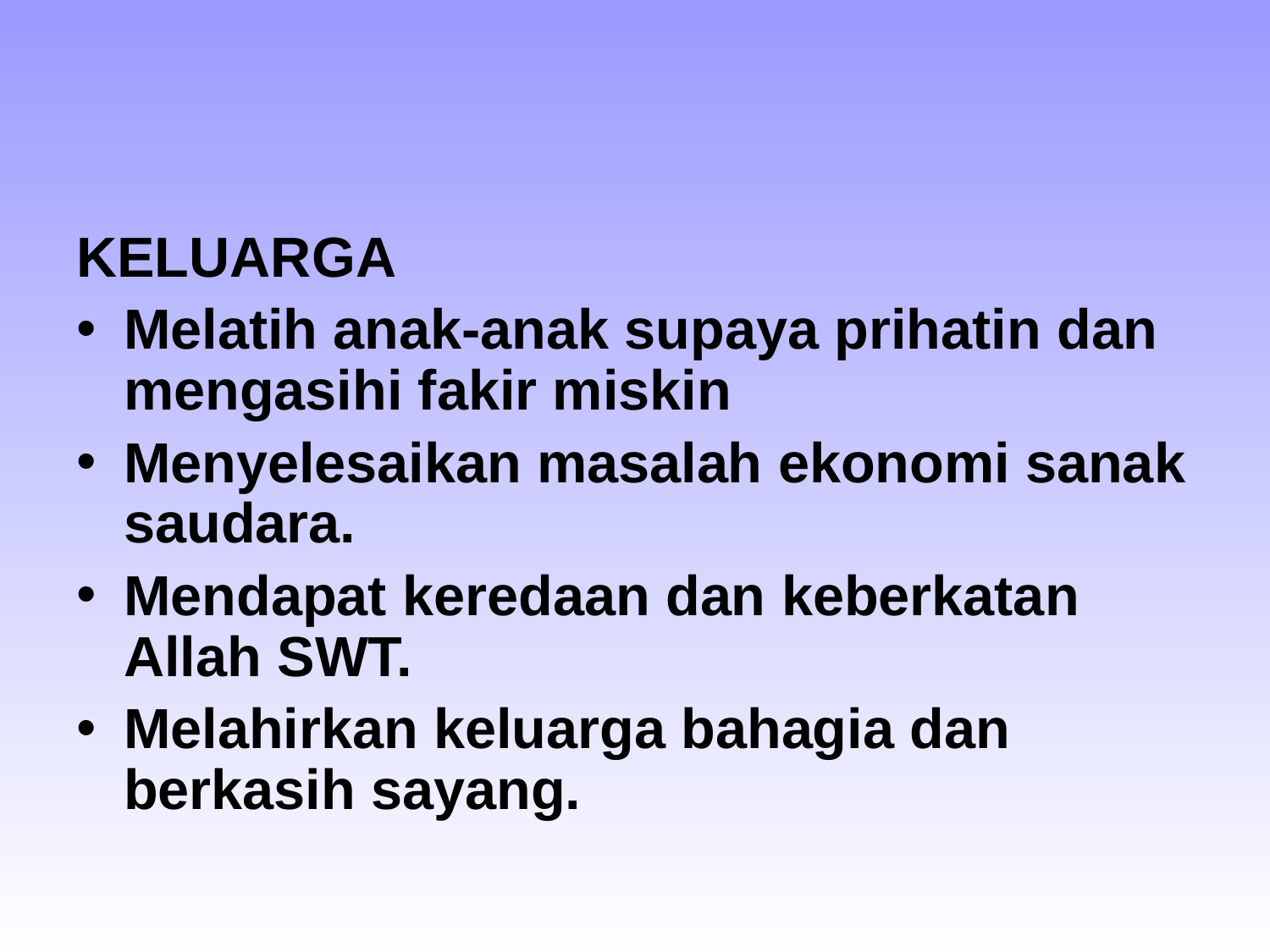

KELUARGA
Melatih anak-anak supaya prihatin dan mengasihi fakir miskin
Menyelesaikan masalah ekonomi sanak saudara.
Mendapat keredaan dan keberkatan Allah SWT.
Melahirkan keluarga bahagia dan berkasih sayang.